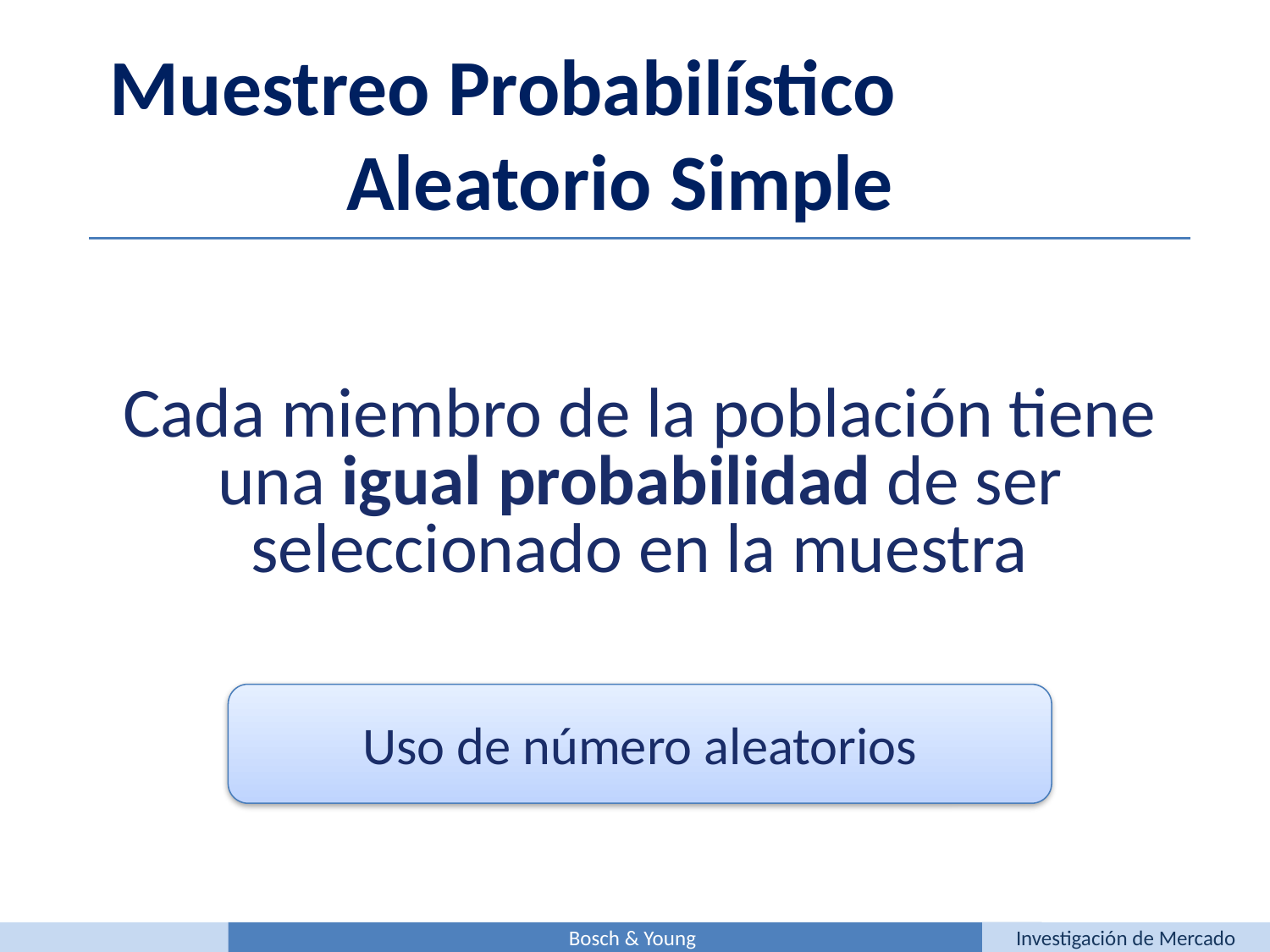

Muestreo Probabilístico              Aleatorio Simple
Cada miembro de la población tiene una igual probabilidad de ser seleccionado en la muestra

Uso de número aleatorios

Bosch & Young
Investigación de Mercado